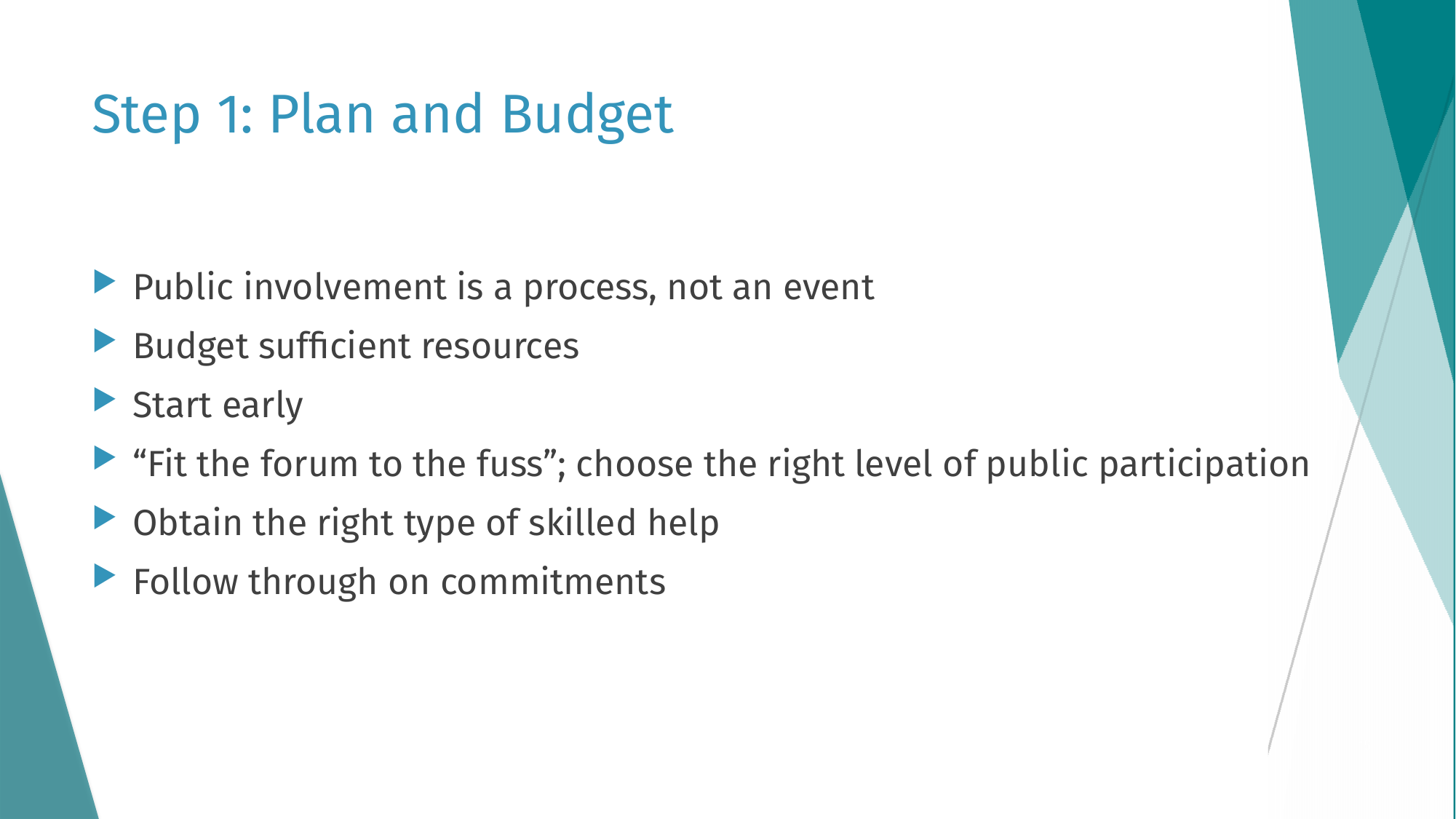

# Step 1: Plan and Budget
Public involvement is a process, not an event
Budget sufficient resources
Start early
“Fit the forum to the fuss”; choose the right level of public participation
Obtain the right type of skilled help
Follow through on commitments

15